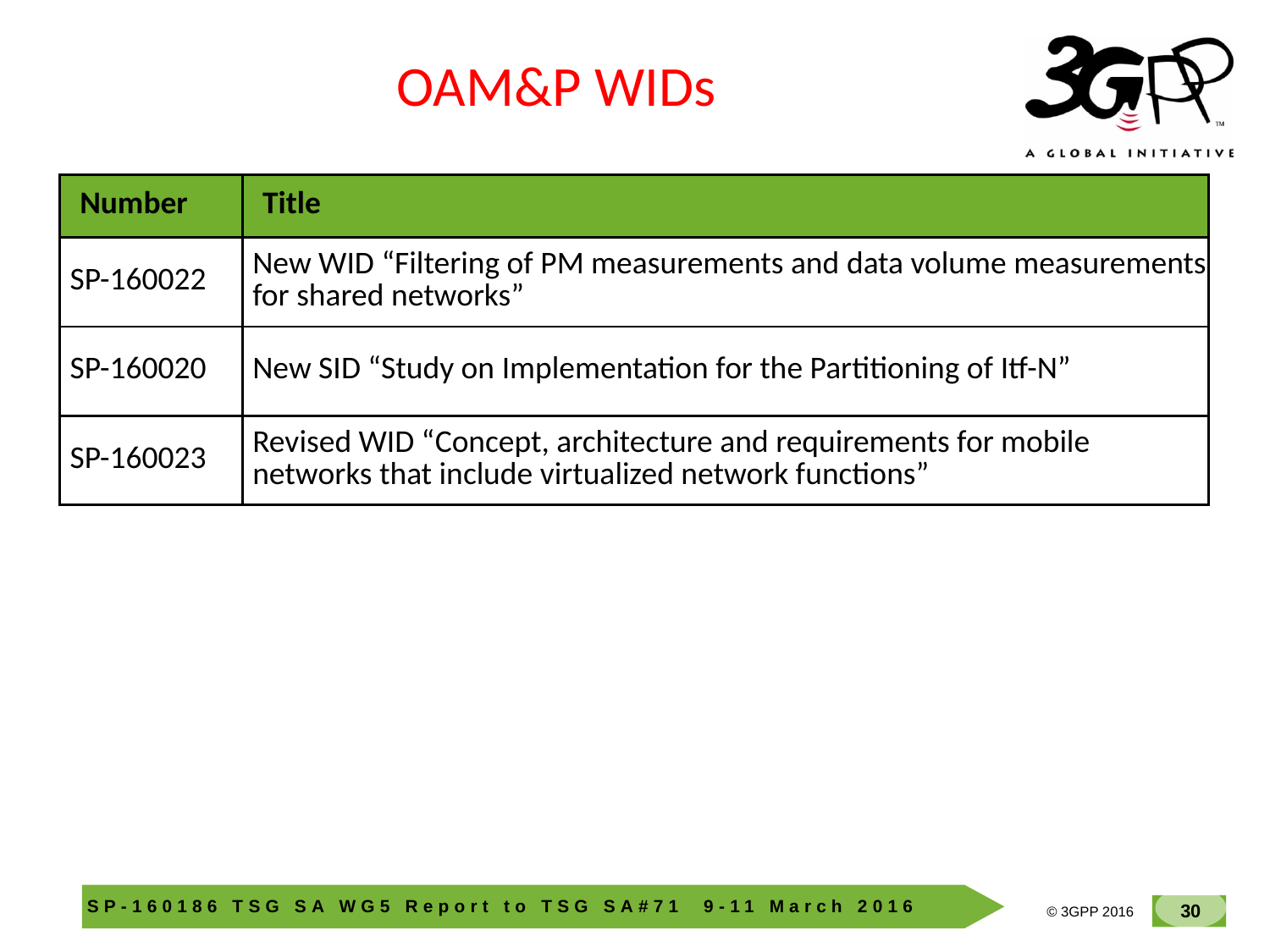

OAM&P WIDs
| Number | Title |
| --- | --- |
| SP-160022 | New WID “Filtering of PM measurements and data volume measurements for shared networks” |
| SP-160020 | New SID “Study on Implementation for the Partitioning of Itf-N” |
| SP-160023 | Revised WID “Concept, architecture and requirements for mobile networks that include virtualized network functions” |